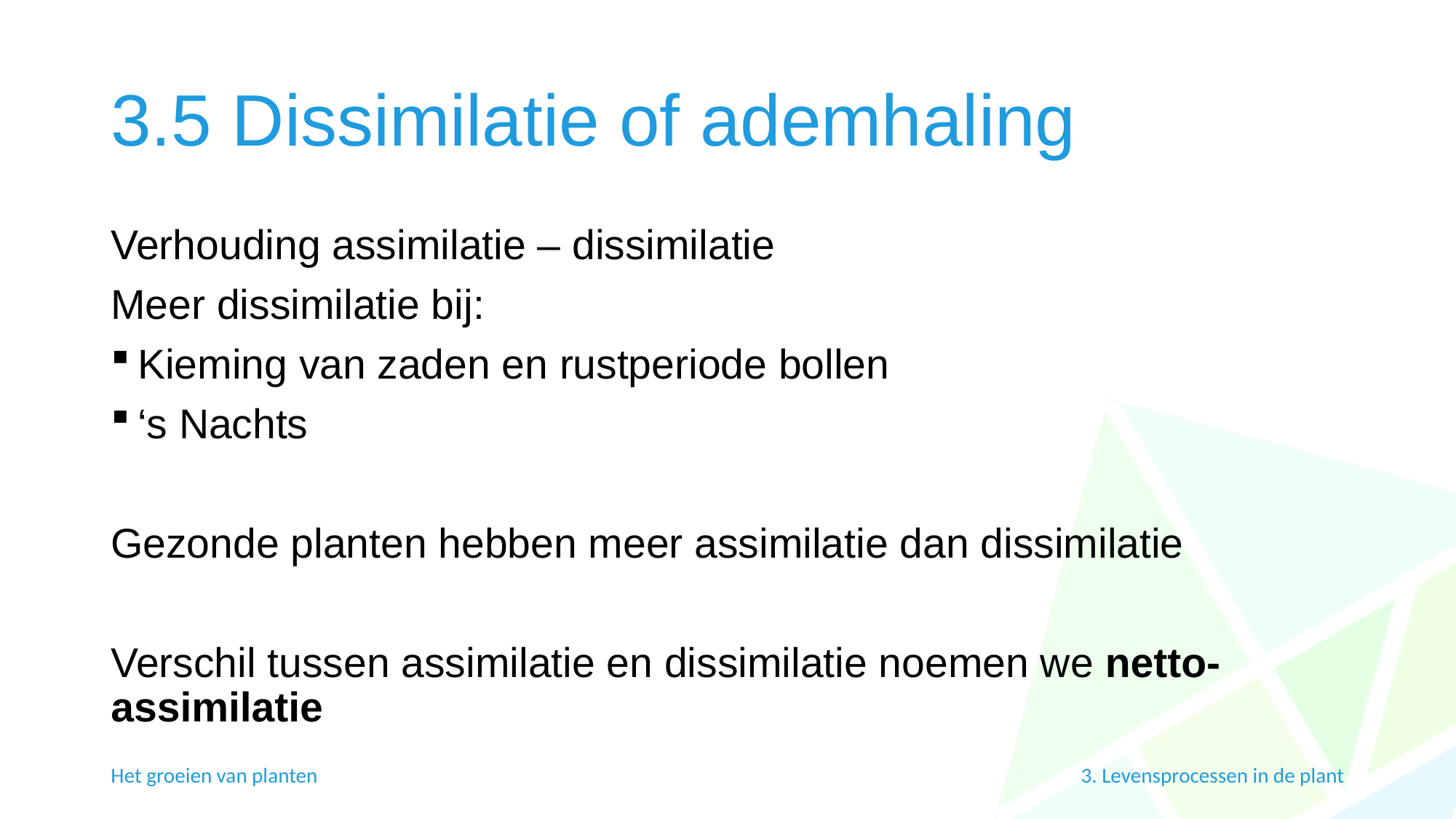

# 3.5 Dissimilatie of ademhaling
Verhouding assimilatie – dissimilatie
Meer dissimilatie bij:
Kieming van zaden en rustperiode bollen
‘s Nachts

Gezonde planten hebben meer assimilatie dan dissimilatie

Verschil tussen assimilatie en dissimilatie noemen we netto-assimilatie
Het groeien van planten
3. Levensprocessen in de plant